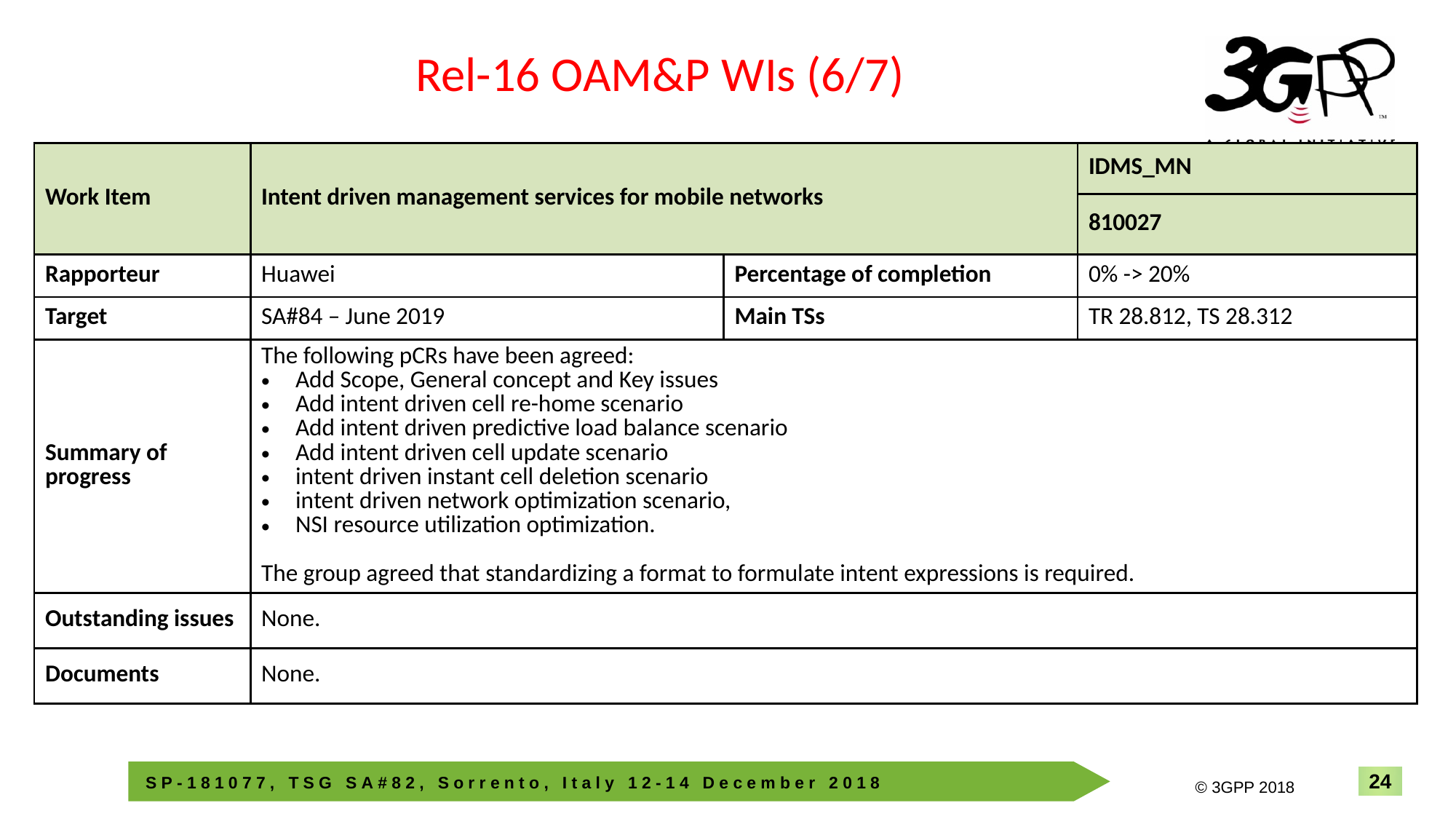

Rel-16 OAM&P WIs (6/7)
| Work Item | Intent driven management services for mobile networks |  | IDMS\_MN |
| --- | --- | --- | --- |
|  |  |  | 810027 |
| Rapporteur | Huawei | Percentage of completion | 0% -> 20% |
| Target | SA#84 – June 2019 | Main TSs | TR 28.812, TS 28.312 |
| Summary of progress | The following pCRs have been agreed: Add Scope, General concept and Key issues Add intent driven cell re-home scenario Add intent driven predictive load balance scenario Add intent driven cell update scenario intent driven instant cell deletion scenario intent driven network optimization scenario, NSI resource utilization optimization. The group agreed that standardizing a format to formulate intent expressions is required. |  |  |
| Outstanding issues | None. |  |  |
| Documents | None. |  |  |